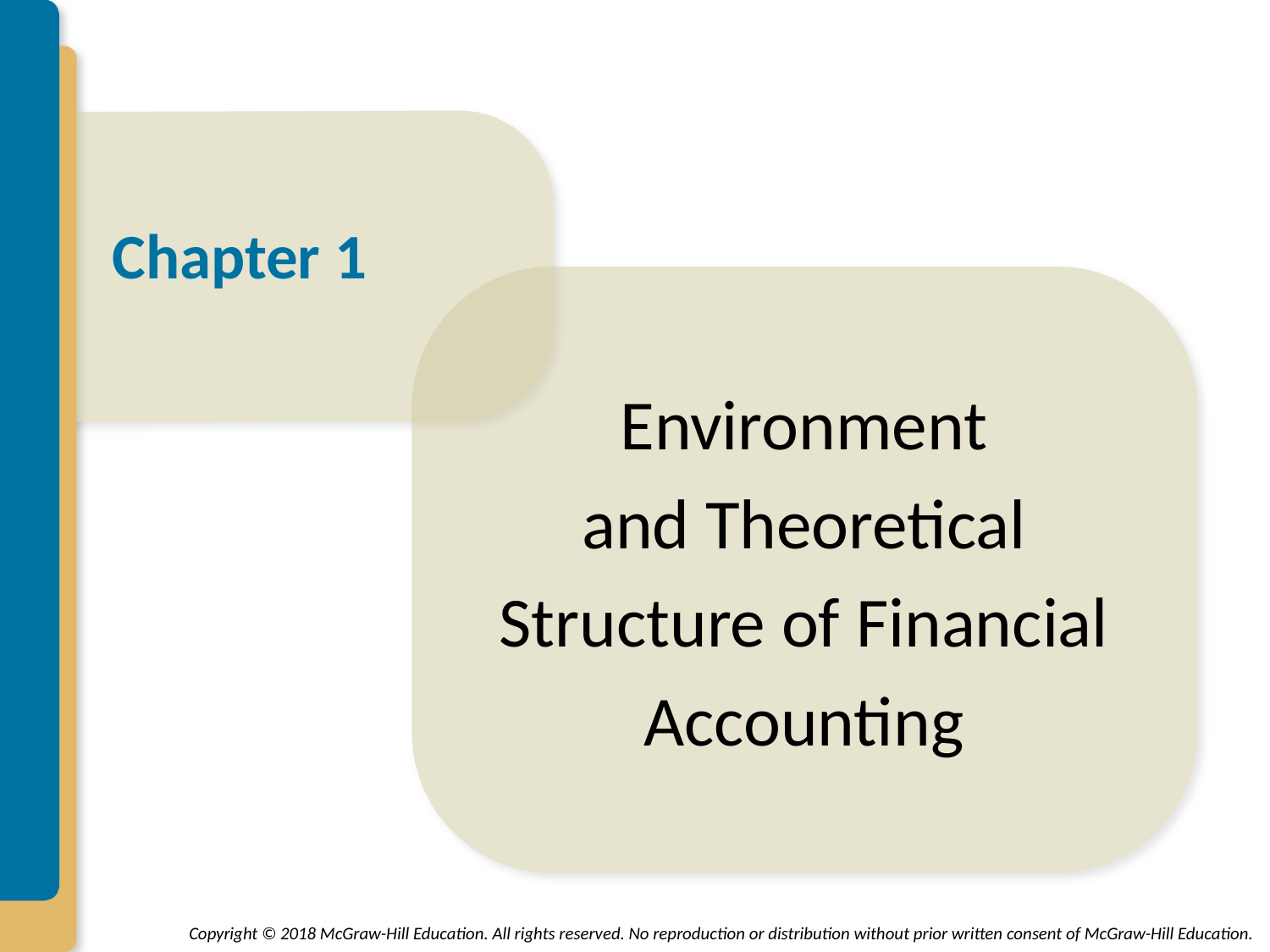

# Chapter 1
Environment
and Theoretical
Structure of Financial
Accounting